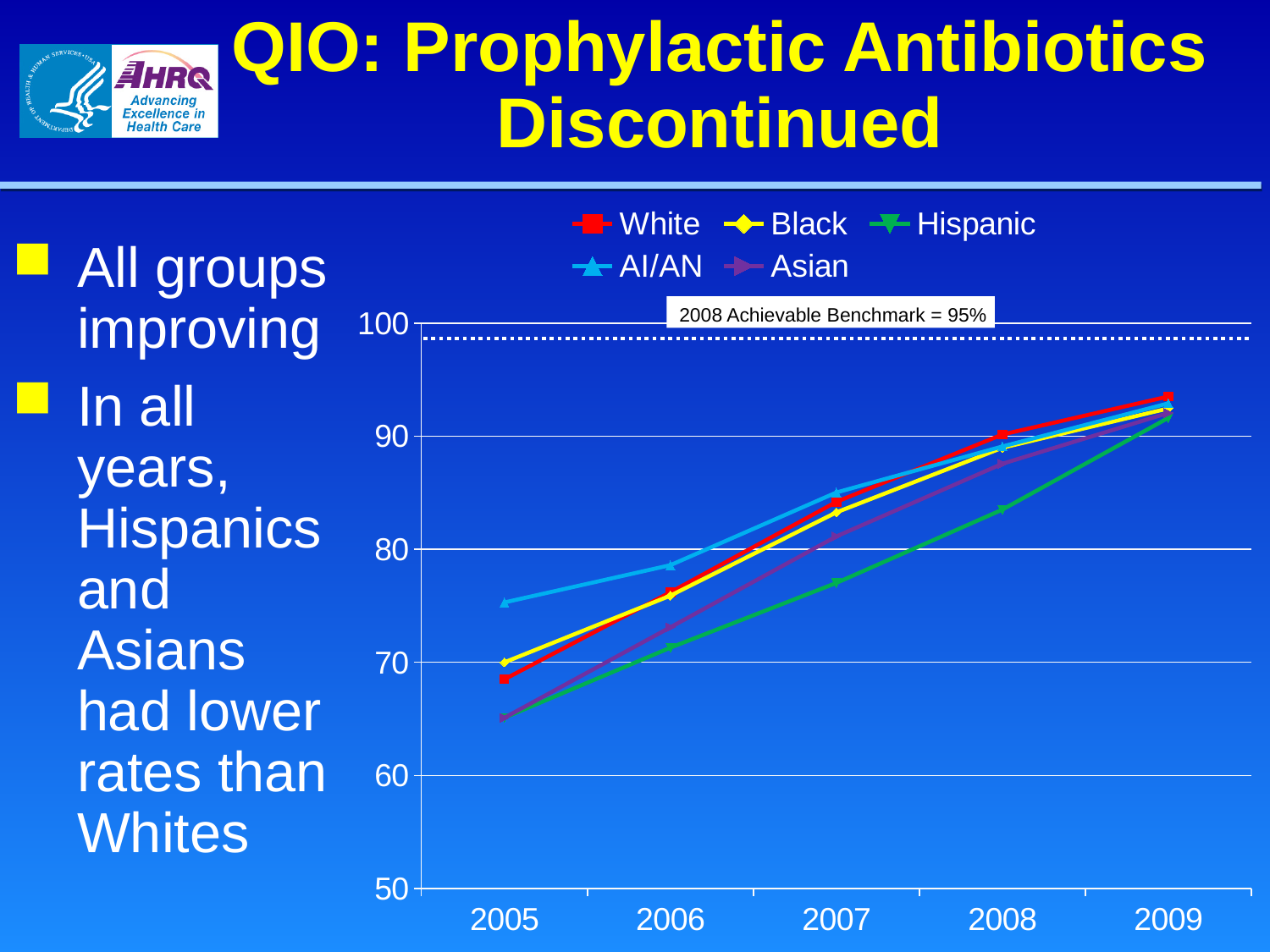

# QIO: Prophylactic Antibiotics Discontinued

### Chart

| Category | White | Black | Hispanic | AI/AN | Asian |
|---|---|---|---|---|---|
| 2005 | 68.5 | 70.0 | 65.1 | 75.3 | 65.1 |
| 2006 | 76.2 | 75.9 | 71.3 | 78.6 | 73.1 |
| 2007 | 84.193 | 83.268 | 77.02 | 85.02599999999998 | 81.141 |
| 2008 | 90.15266031999992 | 88.98254063999998 | 83.50898836999994 | 89.09710392 | 87.56573484999996 |
| 2009 | 93.51678090999998 | 92.45901292 | 91.6225324999999 | 92.90762856000005 | 92.05962248000004 |
All groups improving
In all years, Hispanics and Asians had lower rates than Whites
2008 Achievable Benchmark = 95%